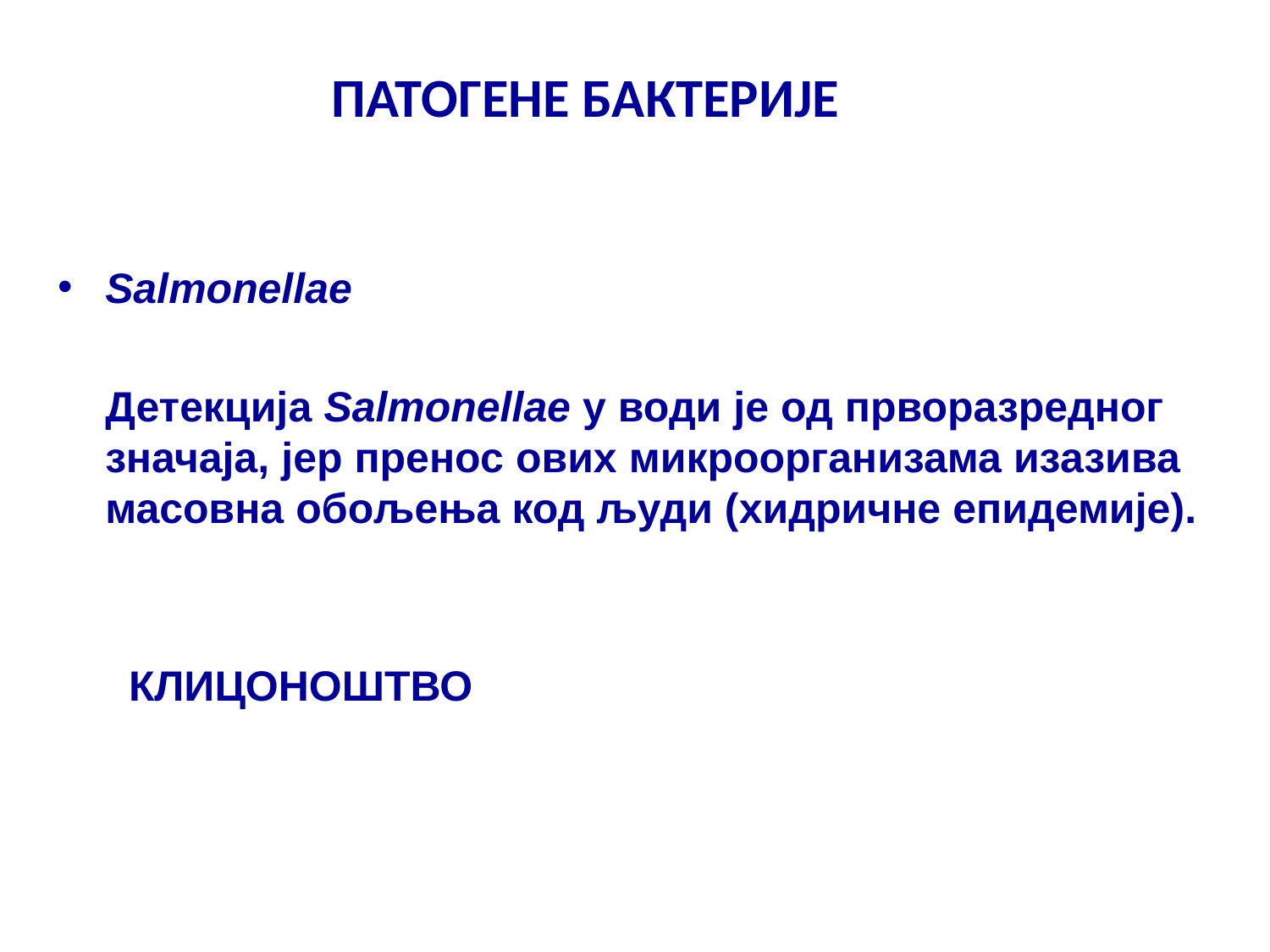

ПАТОГЕНЕ БАКТЕРИЈЕ
Salmonellae

	Детекција Salmonellae у води је од прворазредног значаја, јер пренос ових микроорганизама изазива масовна обољења код људи (хидричне епидемије).

      КЛИЦОНОШТВО